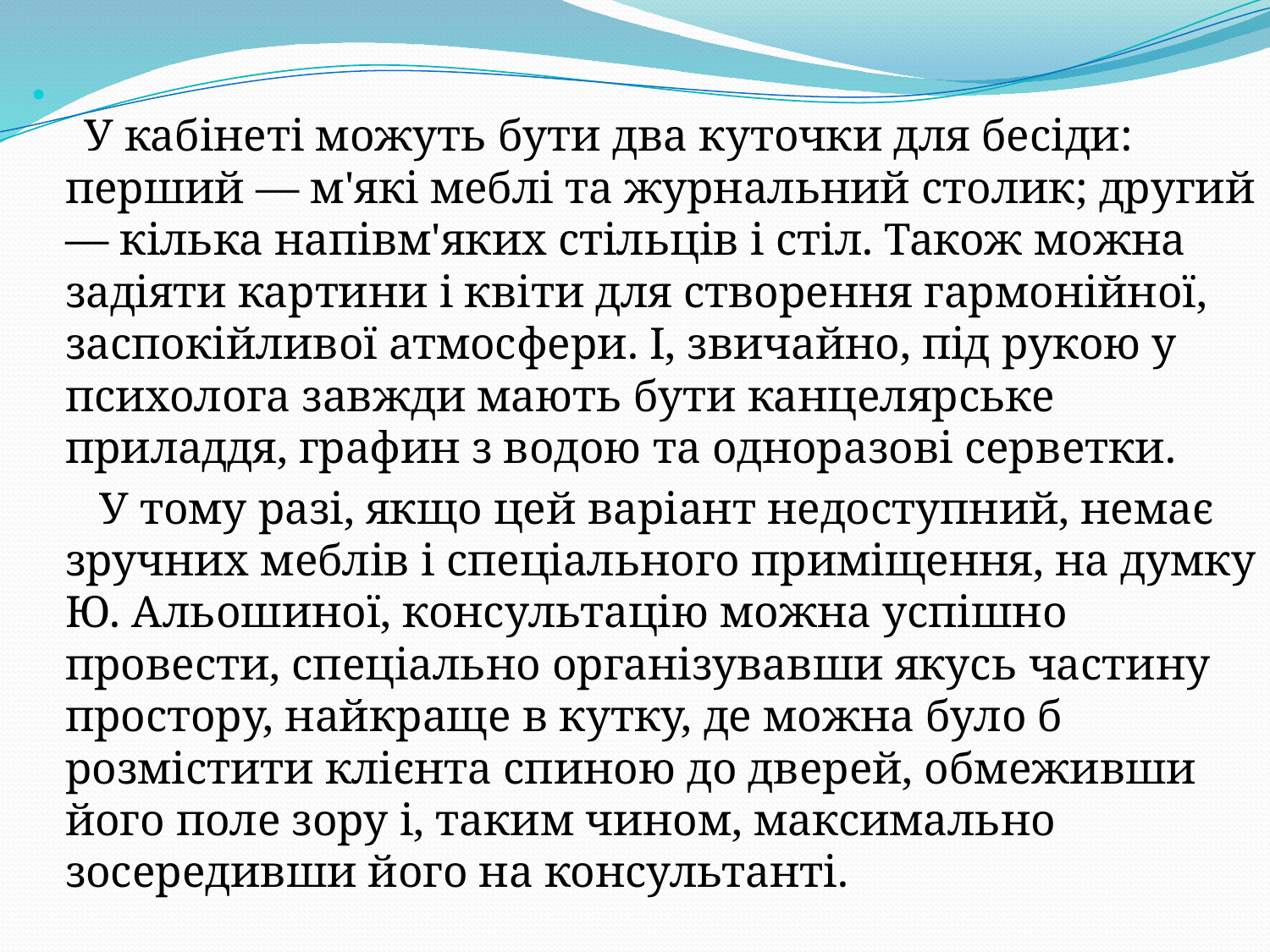

У кабінеті можуть бути два куточки для бесіди: перший — м'які меблі та журнальний столик; другий — кілька напівм'яких стільців і стіл. Також можна задіяти картини і квіти для створення гармонійної, заспокійливої атмосфери. І, звичайно, під рукою у психолога завжди мають бути канцелярське приладдя, графин з водою та одноразові серветки.
      У тому разі, якщо цей варіант недоступний, немає зручних меблів і спеціального приміщення, на думку Ю. Альошиної, консультацію можна успішно провести, спеціально організувавши якусь частину простору, найкраще в кутку, де можна було б розмістити клієнта спиною до дверей, обмеживши його поле зору і, таким чином, максимально зосередивши його на консультанті.